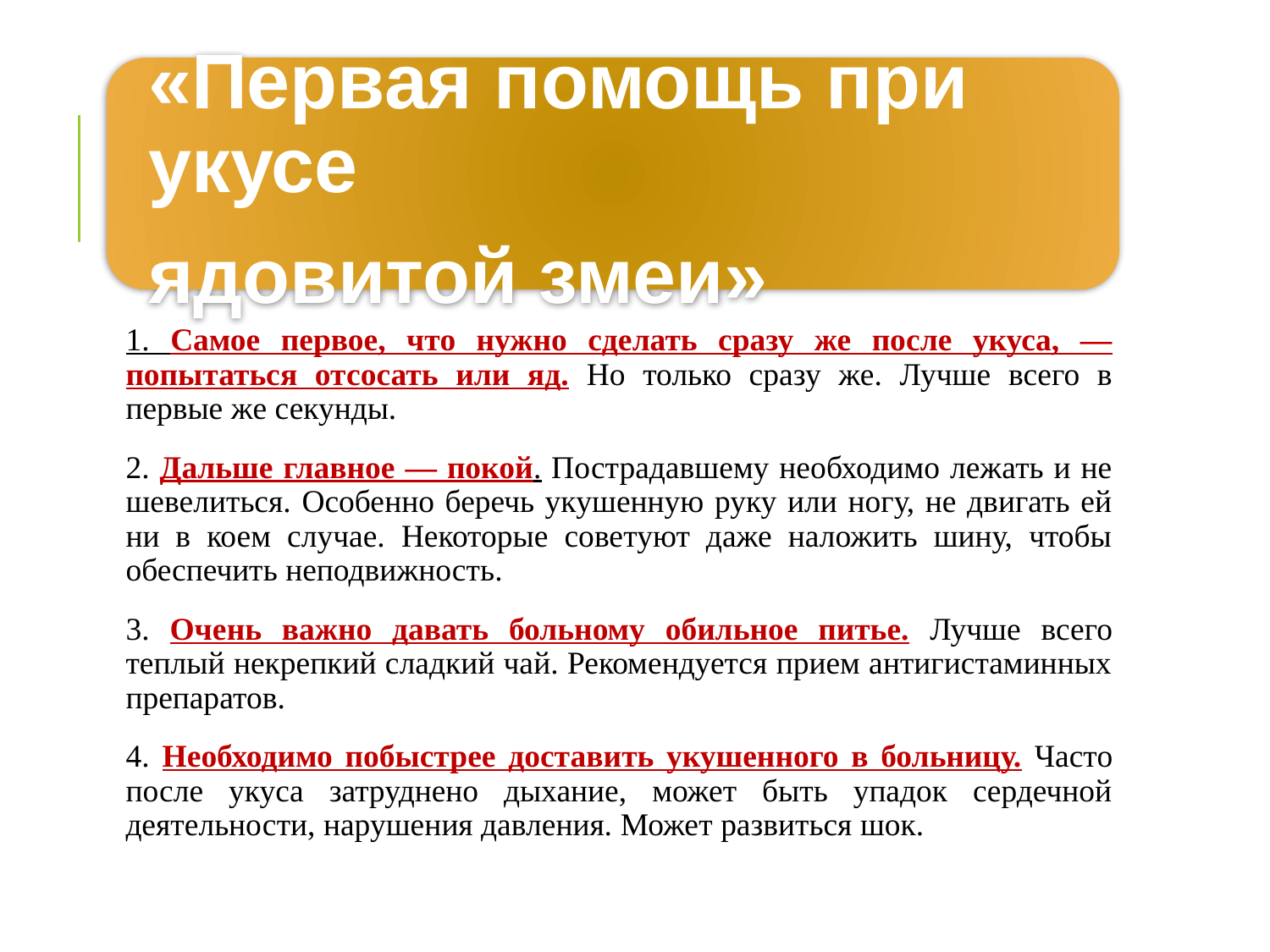

«Первая помощь при укусе
ядовитой змеи»
1. Самое первое, что нужно сделать сразу же после укуса, — попытаться отсосать или яд. Но только сразу же. Лучше всего в первые же секунды.
2. Дальше главное — покой. Пострадавшему необходимо лежать и не шевелиться. Особенно беречь укушенную руку или ногу, не двигать ей ни в коем случае. Некоторые советуют даже наложить шину, чтобы обеспечить неподвижность.
3. Очень важно давать больному обильное питье. Лучше всего теплый некрепкий сладкий чай. Рекомендуется прием антигистаминных препаратов.
4. Необходимо побыстрее доставить укушенного в больницу. Часто после укуса затруднено дыхание, может быть упадок сердечной деятельности, нарушения давления. Может развиться шок.